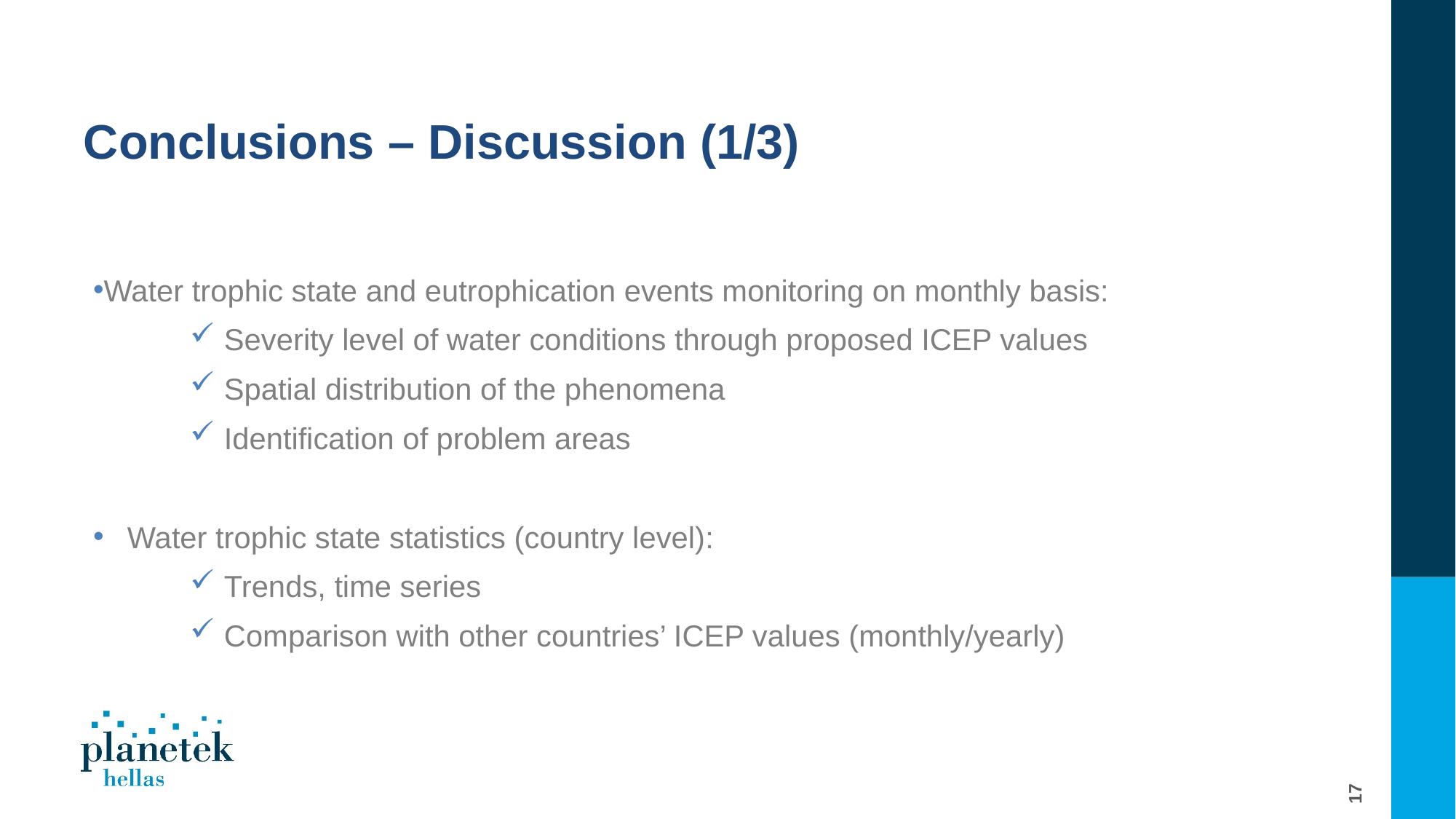

# Conclusions – Discussion (1/3)

Water trophic state and eutrophication events monitoring on monthly basis:
Severity level of water conditions through proposed ICEP values
Spatial distribution of the phenomena
Identification of problem areas

Water trophic state statistics (country level):
Trends, time series
Comparison with other countries’ ICEP values (monthly/yearly)